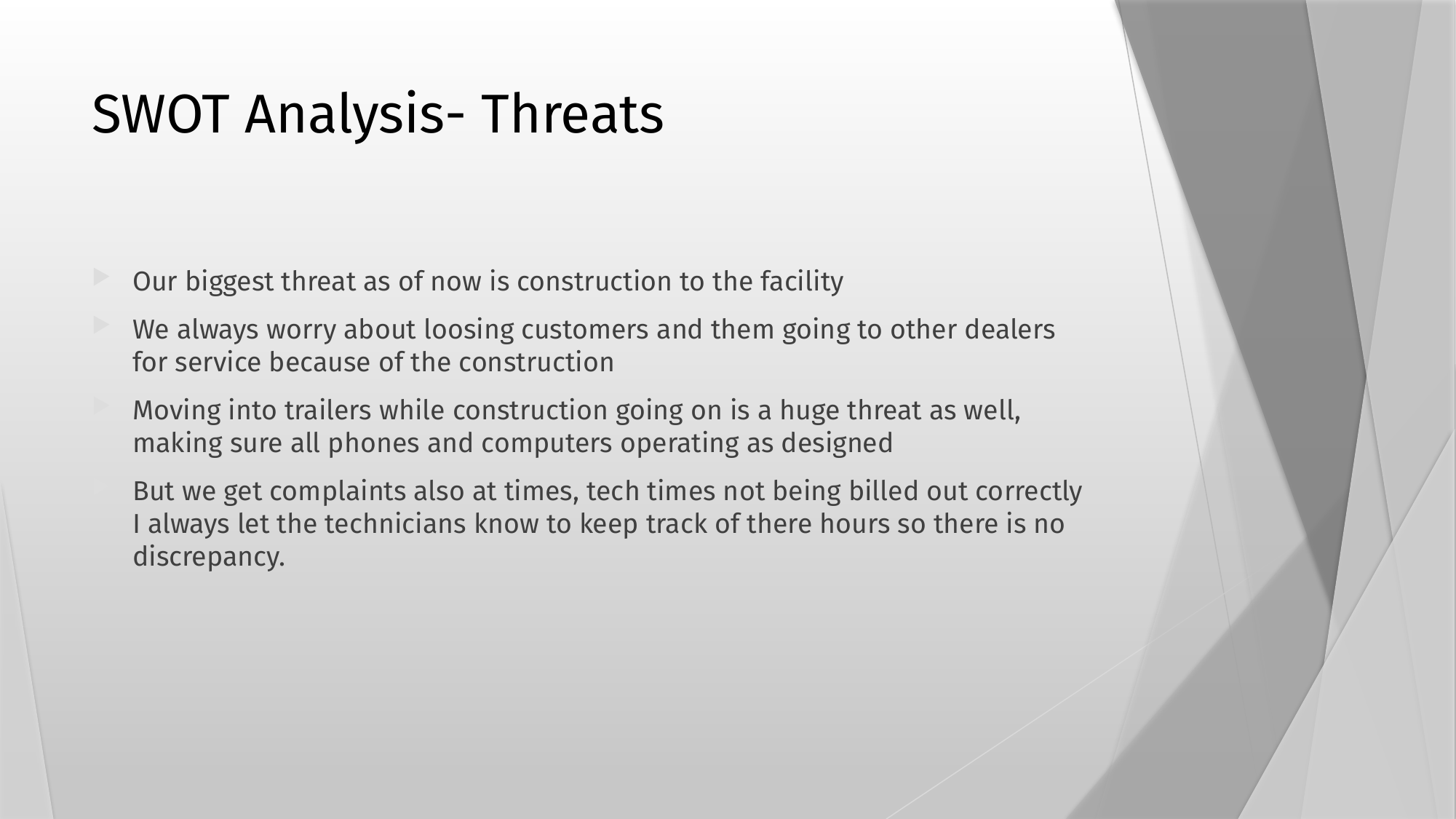

# SWOT Analysis- Threats
Our biggest threat as of now is construction to the facility
We always worry about loosing customers and them going to other dealers for service because of the construction
Moving into trailers while construction going on is a huge threat as well, making sure all phones and computers operating as designed
But we get complaints also at times, tech times not being billed out correctly I always let the technicians know to keep track of there hours so there is no discrepancy.